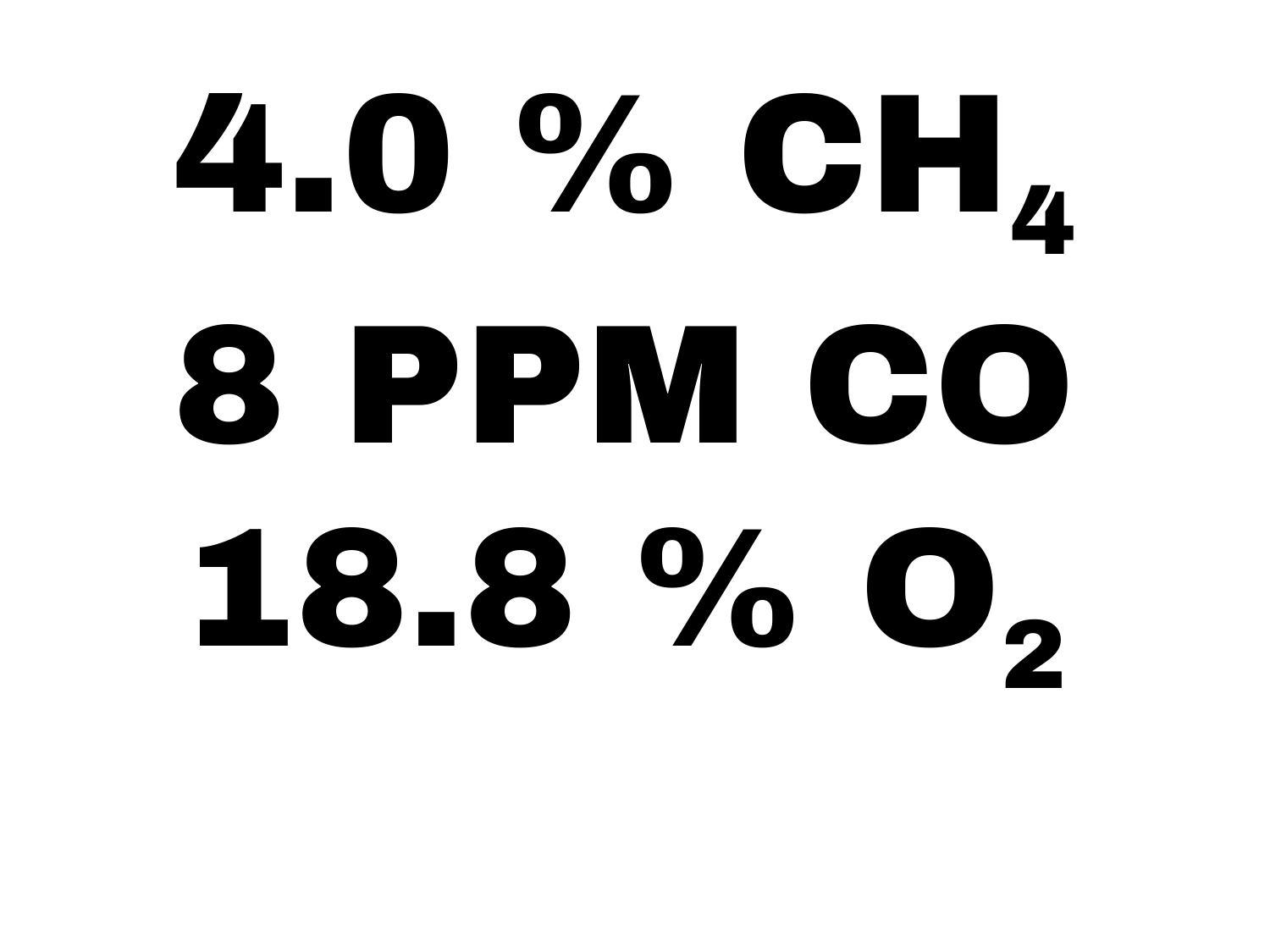

# 4.0 % CH4 8 PPM CO 18.8 % O2